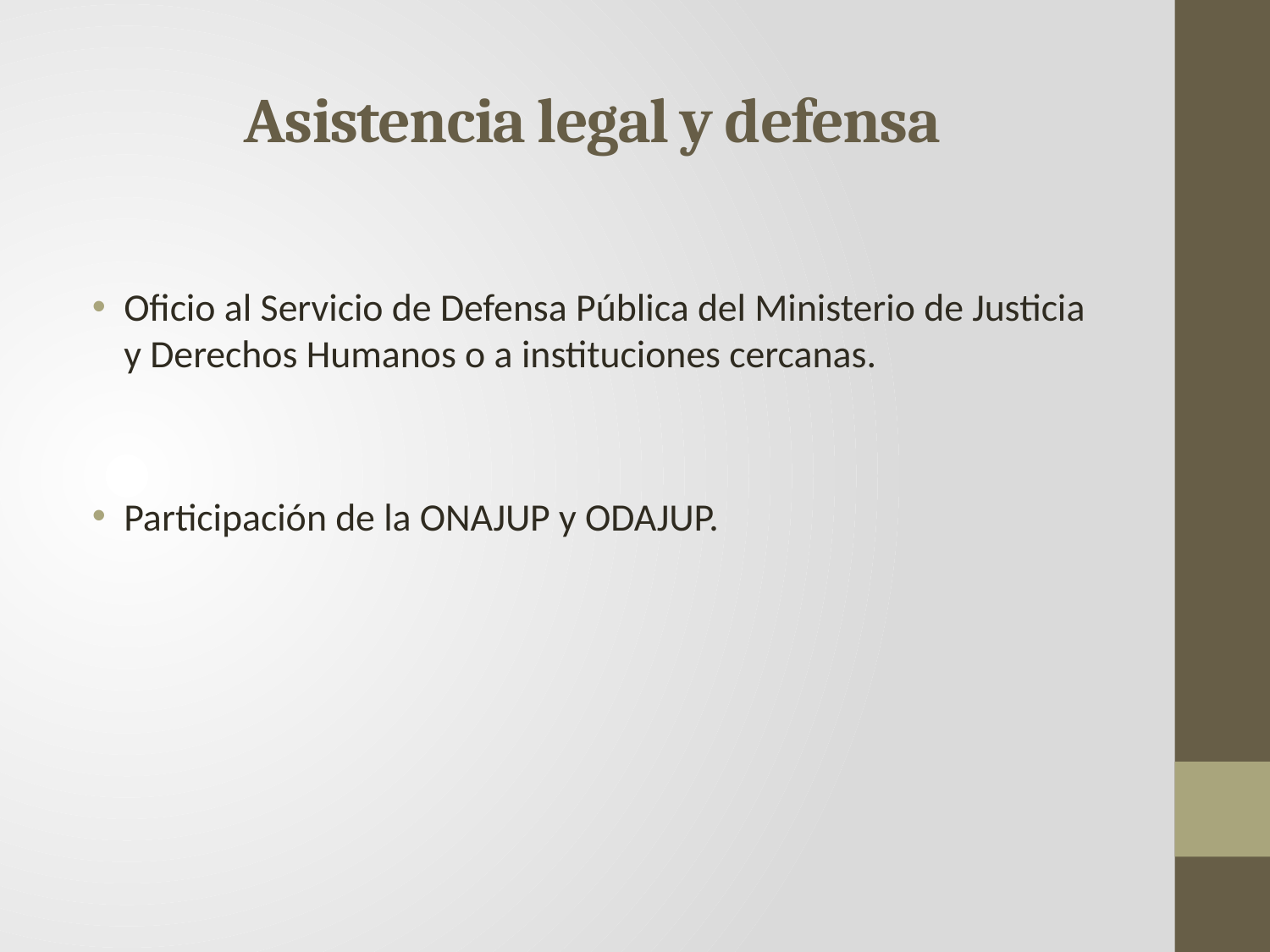

# Asistencia legal y defensa

Oficio al Servicio de Defensa Pública del Ministerio de Justicia y Derechos Humanos o a instituciones cercanas.

Participación de la ONAJUP y ODAJUP.